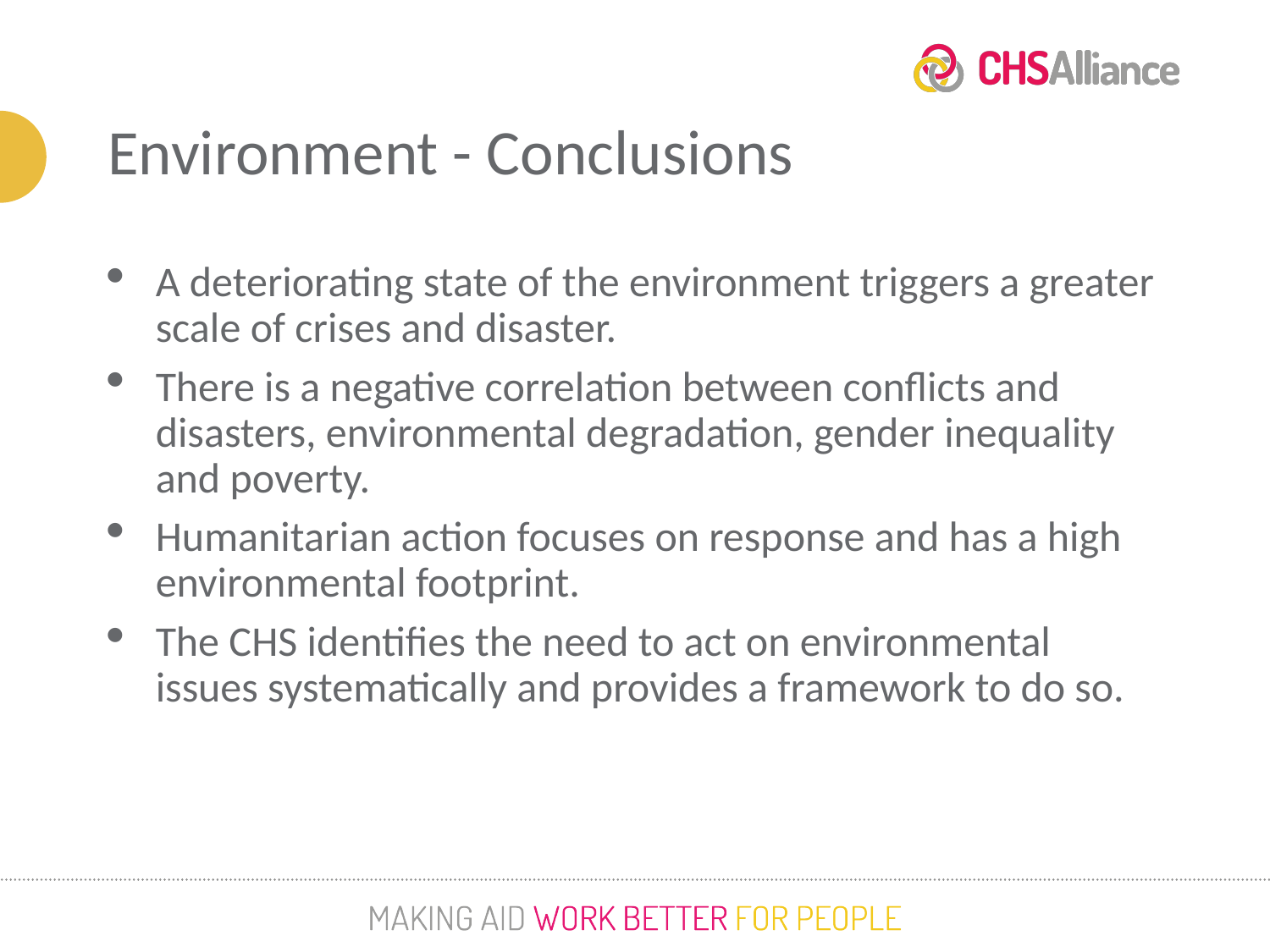

Environment - Conclusions
A deteriorating state of the environment triggers a greater scale of crises and disaster.
There is a negative correlation between conflicts and disasters, environmental degradation, gender inequality and poverty.
Humanitarian action focuses on response and has a high environmental footprint.
The CHS identifies the need to act on environmental issues systematically and provides a framework to do so.